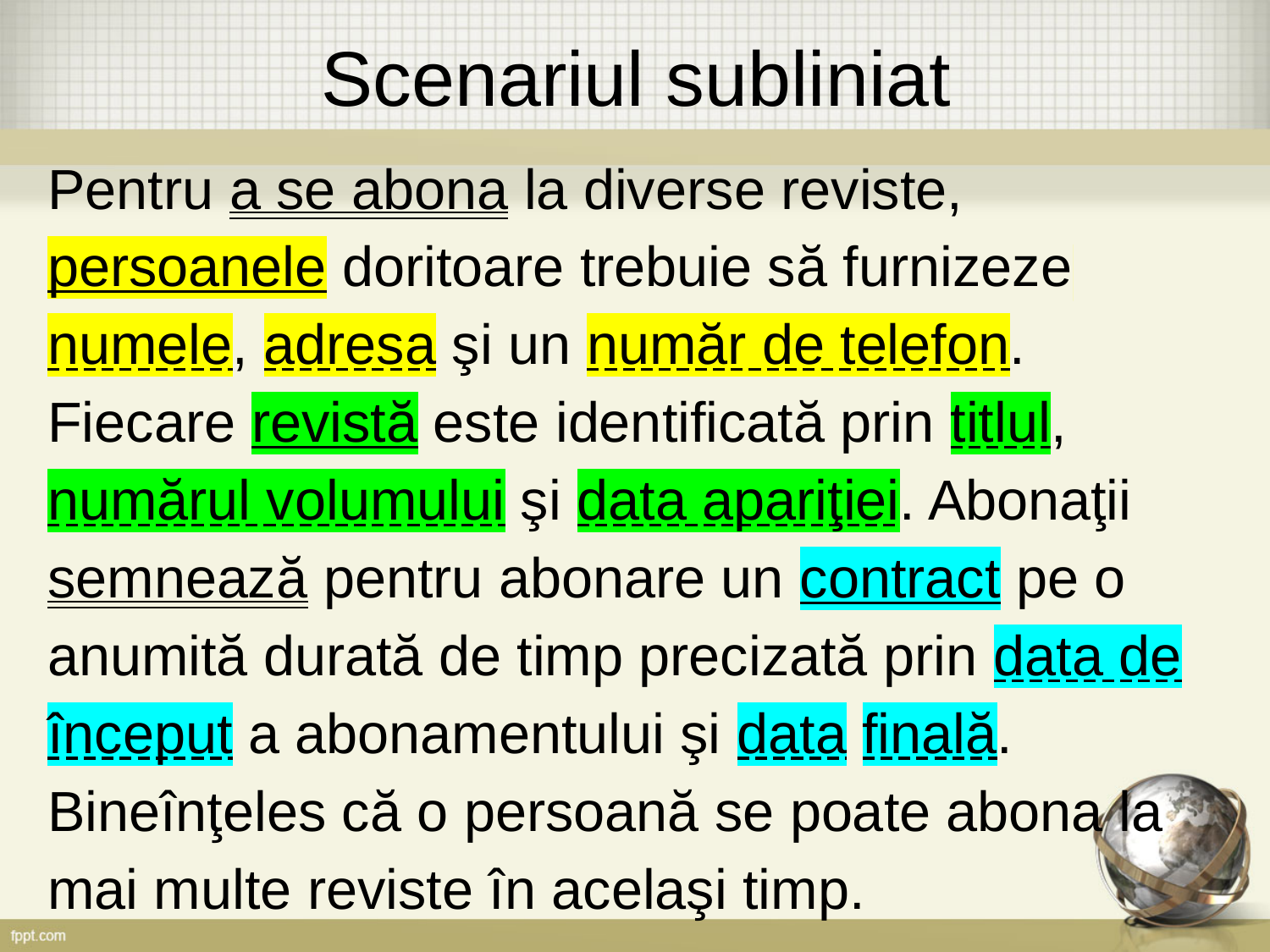

# Scenariul subliniat
Pentru a se abona la diverse reviste, persoanele doritoare trebuie să furnizeze numele, adresa şi un număr de telefon. Fiecare revistă este identificată prin titlul, numărul volumului şi data apariţiei. Abonaţii semnează pentru abonare un contract pe o anumită durată de timp precizată prin data de început a abonamentului şi data finală. Bineînţeles că o persoană se poate abona la mai multe reviste în acelaşi timp.